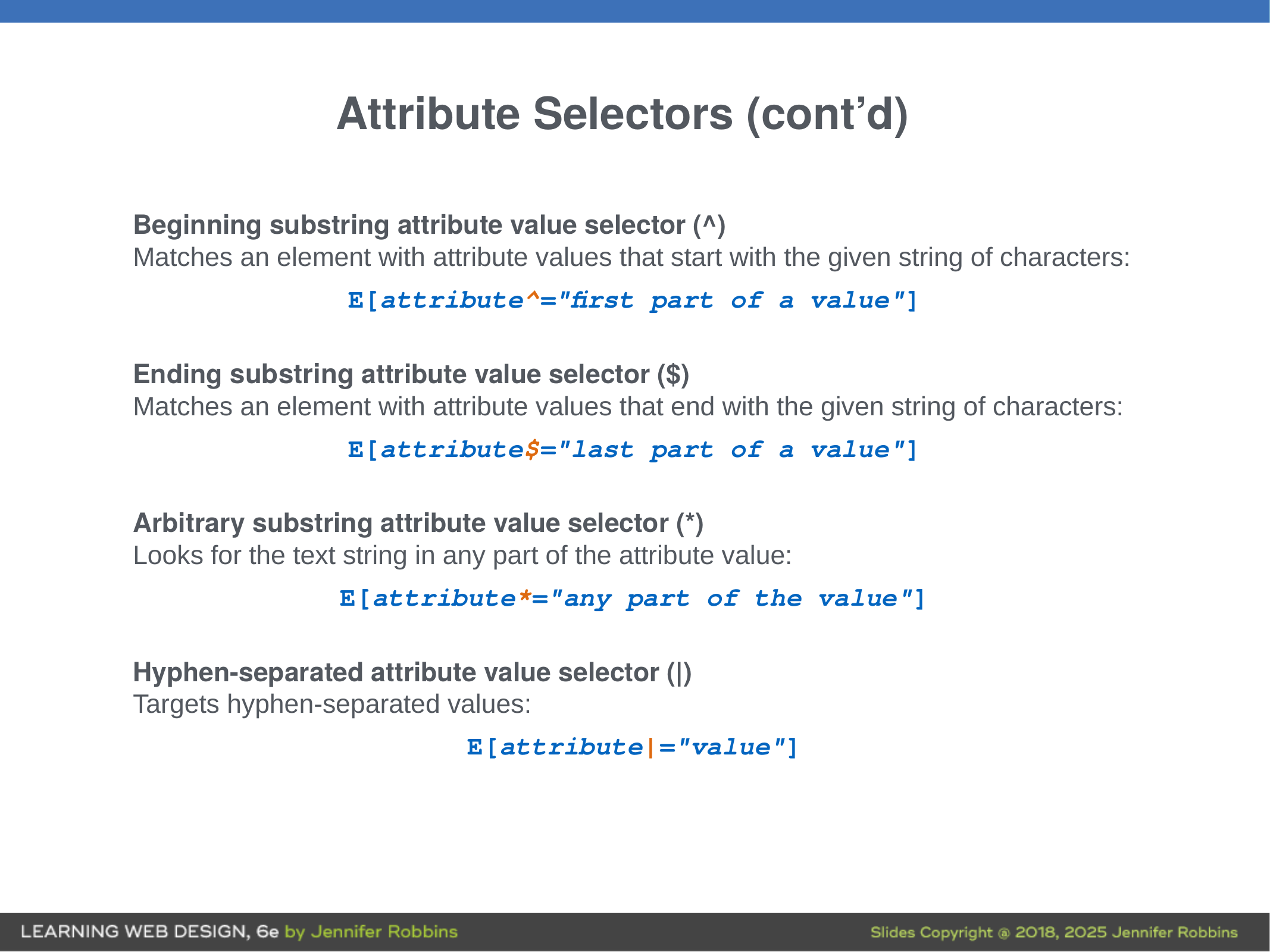

Attribute Selectors (cont’d)
Beginning substring attribute value selector (^)
Matches an element with attribute values that start with the given string of characters:
E[attribute^="first part of a value"]
Ending substring attribute value selector ($)
Matches an element with attribute values that end with the given string of characters:
E[attribute$="last part of a value"]
Arbitrary substring attribute value selector (*)
Looks for the text string in any part of the attribute value:
E[attribute*="any part of the value"]
Hyphen-separated attribute value selector (|)
Targets hyphen-separated values:
E[attribute|="value"]